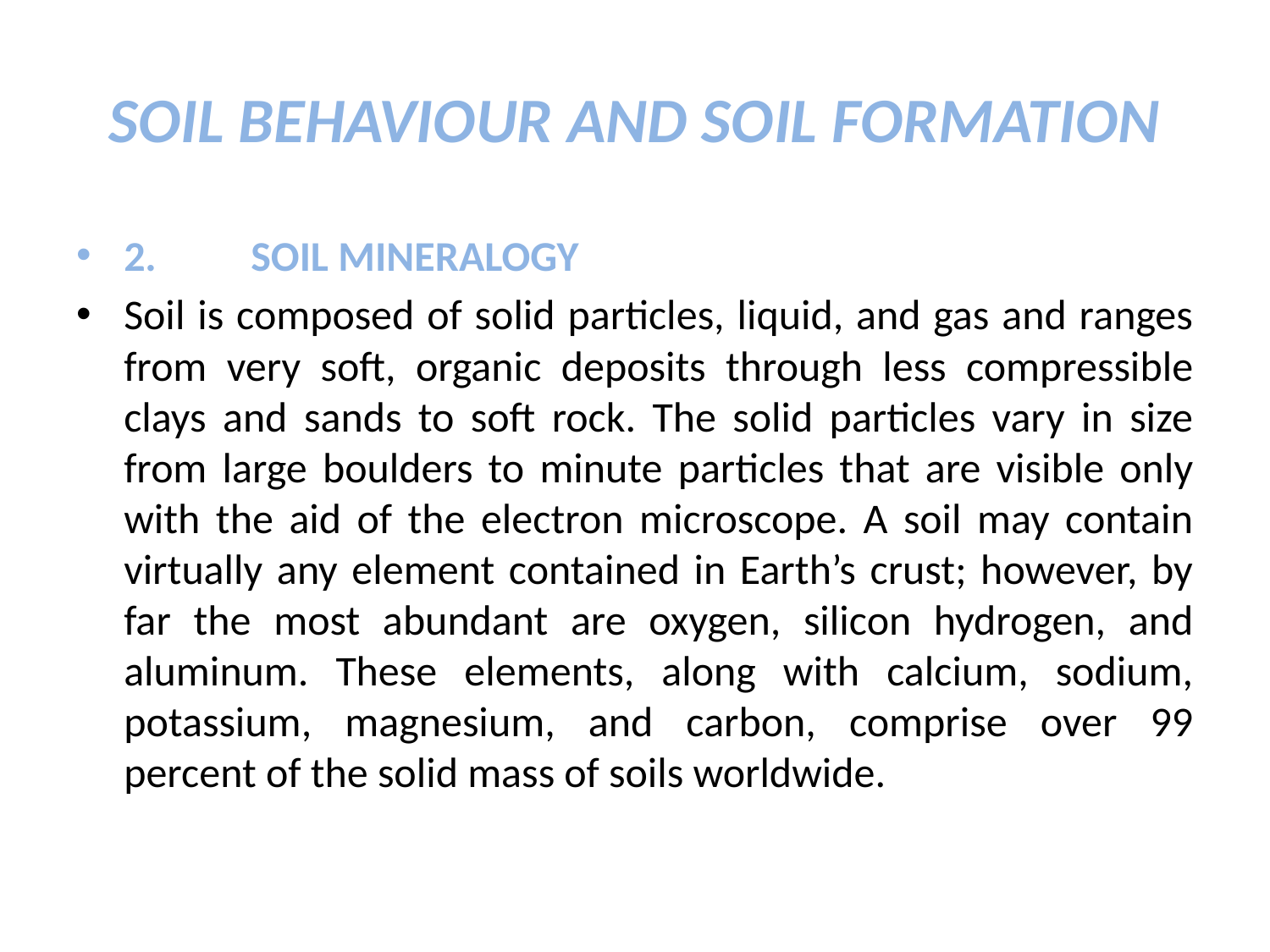

# SOIL BEHAVIOUR AND SOIL FORMATION
2.	SOIL MINERALOGY
Soil is composed of solid particles, liquid, and gas and ranges from very soft, organic deposits through less compressible clays and sands to soft rock. The solid particles vary in size from large boulders to minute particles that are visible only with the aid of the electron microscope. A soil may contain virtually any element contained in Earth’s crust; however, by far the most abundant are oxygen, silicon hydrogen, and aluminum. These elements, along with calcium, sodium, potassium, magnesium, and carbon, comprise over 99 percent of the solid mass of soils worldwide.